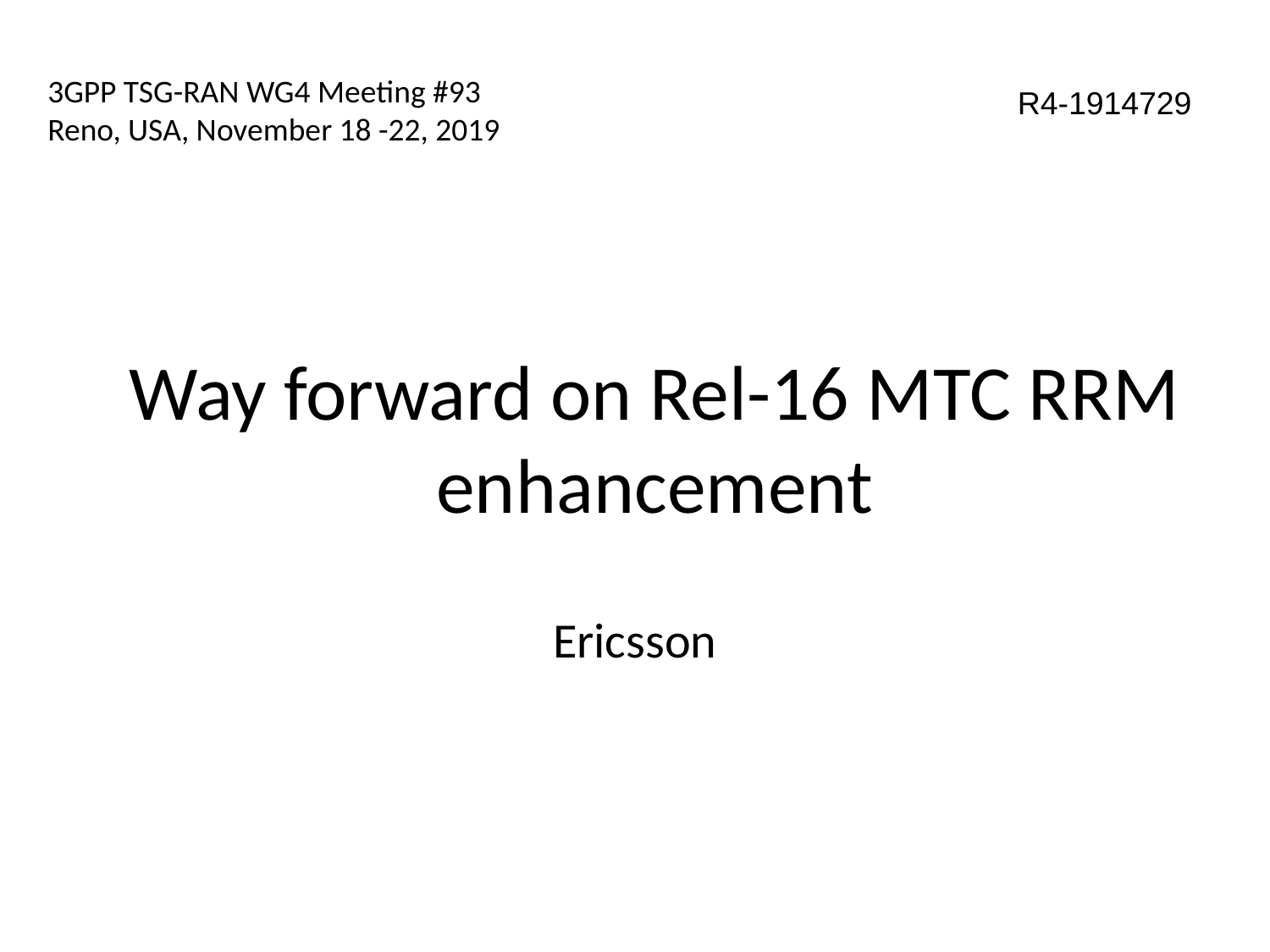

# 3GPP TSG-RAN WG4 Meeting #93 Reno, USA, November 18 -22, 2019
R4-1914729
Way forward on Rel-16 MTC RRM enhancement
Ericsson